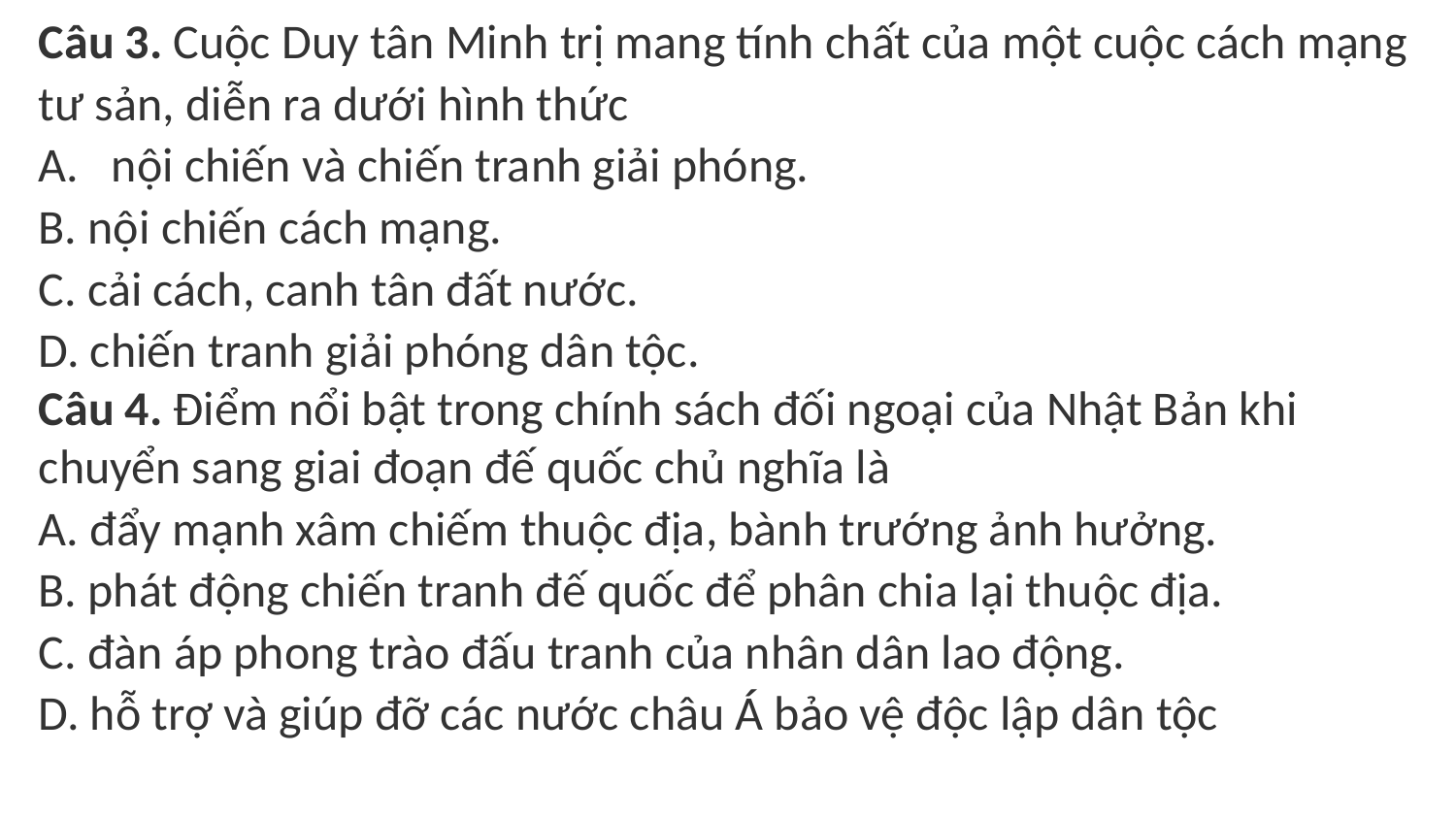

Câu 3. Cuộc Duy tân Minh trị mang tính chất của một cuộc cách mạng tư sản, diễn ra dưới hình thức
nội chiến và chiến tranh giải phóng.
B. nội chiến cách mạng.
C. cải cách, canh tân đất nước.
D. chiến tranh giải phóng dân tộc.
Câu 4. Điểm nổi bật trong chính sách đối ngoại của Nhật Bản khi chuyển sang giai đoạn đế quốc chủ nghĩa là
A. đẩy mạnh xâm chiếm thuộc địa, bành trướng ảnh hưởng.
B. phát động chiến tranh đế quốc để phân chia lại thuộc địa.
C. đàn áp phong trào đấu tranh của nhân dân lao động.
D. hỗ trợ và giúp đỡ các nước châu Á bảo vệ độc lập dân tộc